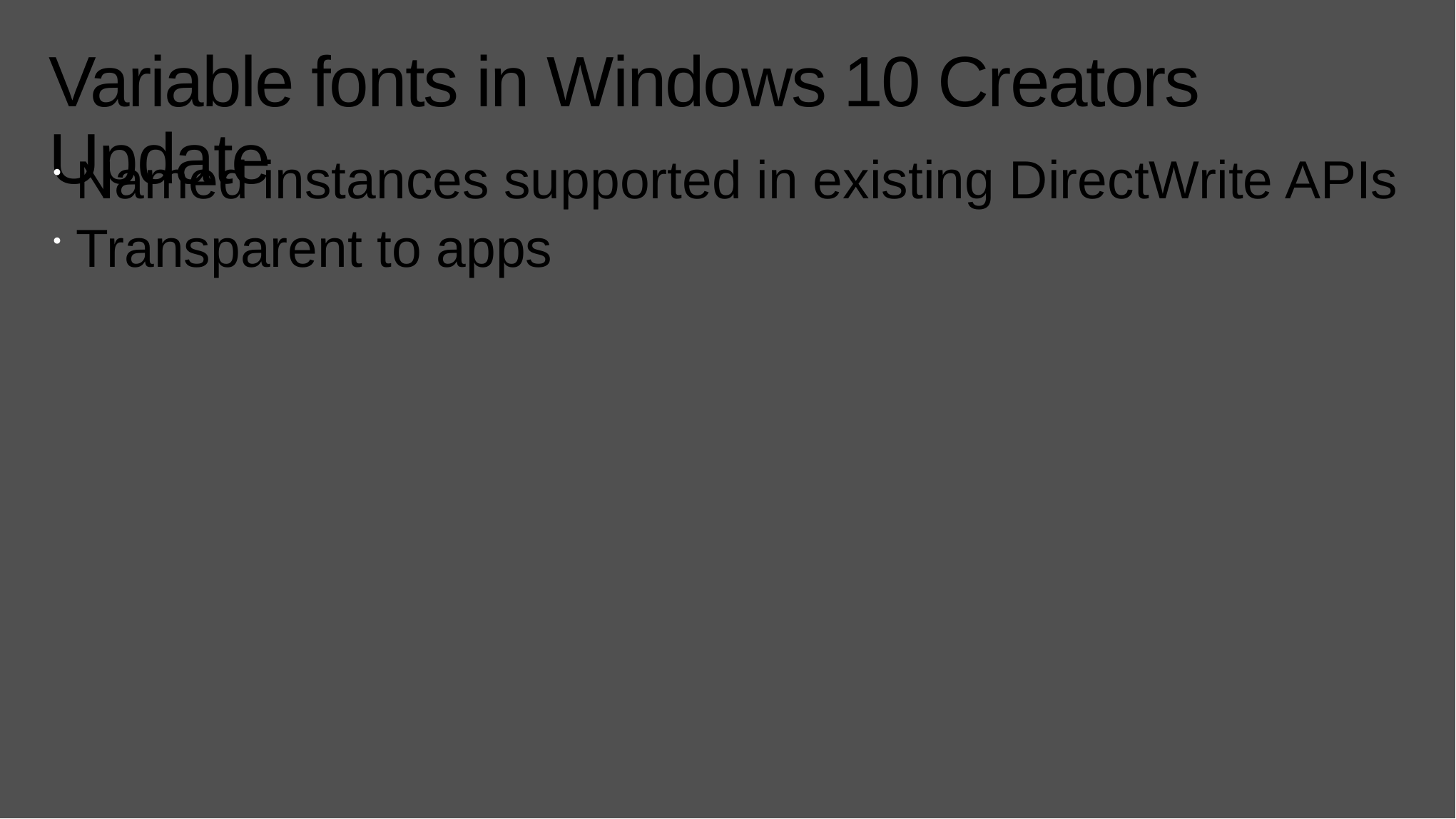

# Variable fonts in Windows 10 Creators Update
Named instances supported in existing DirectWrite APIs
Transparent to apps